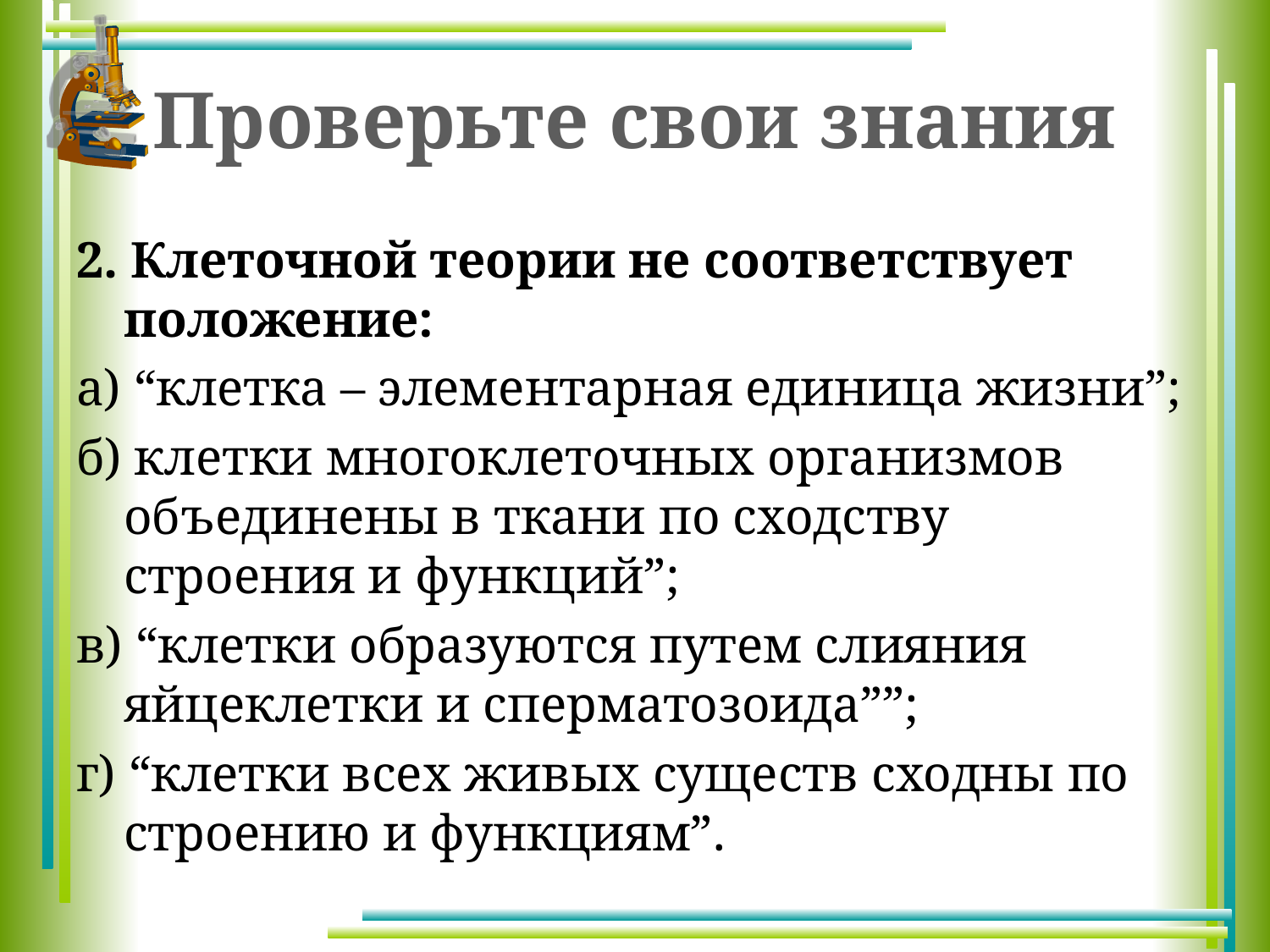

# Проверьте свои знания
2. Клеточной теории не соответствует положение:
а) “клетка – элементарная единица жизни”;
б) клетки многоклеточных организмов объединены в ткани по сходству строения и функций”;
в) “клетки образуются путем слияния яйцеклетки и сперматозоида””;
г) “клетки всех живых существ сходны по строению и функциям”.